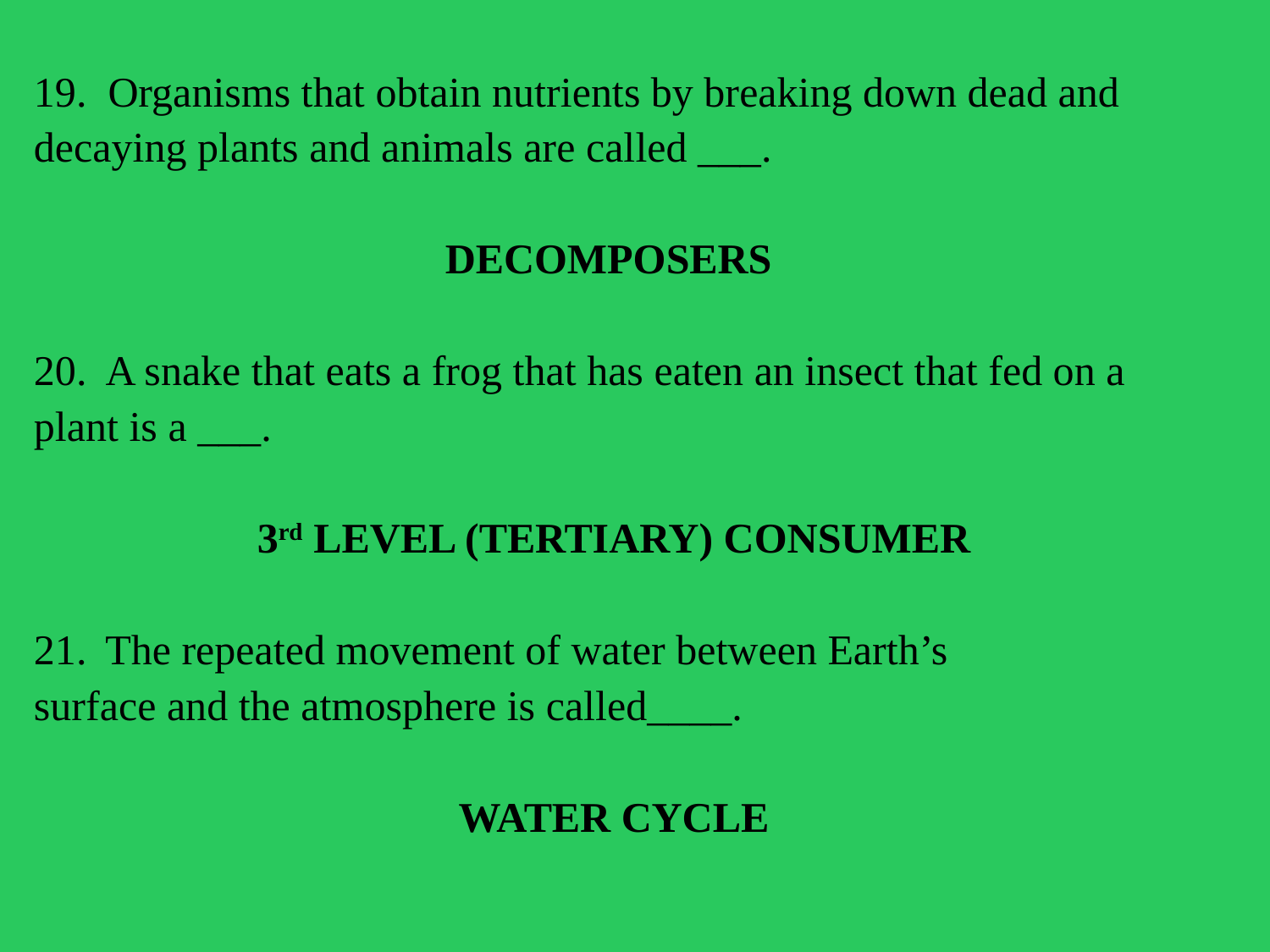

19.  Organisms that obtain nutrients by breaking down dead and decaying plants and animals are called ___.

DECOMPOSERS

20.  A snake that eats a frog that has eaten an insect that fed on a plant is a ___.
 
3rd LEVEL (TERTIARY) CONSUMER

The repeated movement of water between Earth’s
surface and the atmosphere is called____.

WATER CYCLE